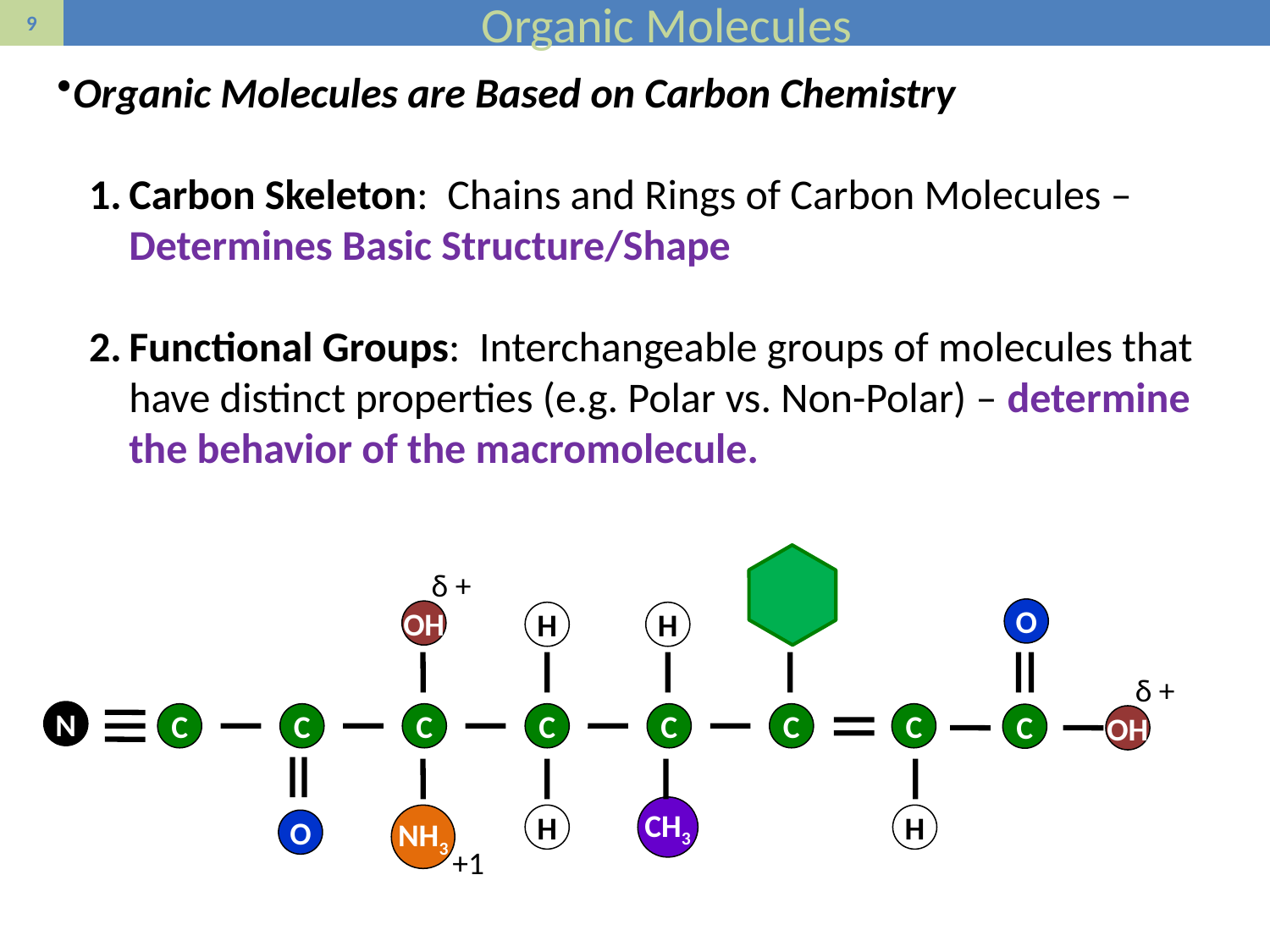

# Organic Molecules
Organic Molecules are Based on Carbon Chemistry

Carbon Skeleton:  Chains and Rings of Carbon Molecules – Determines Basic Structure/Shape

Functional Groups:  Interchangeable groups of molecules that have distinct properties (e.g. Polar vs. Non-Polar) – determine the behavior of the macromolecule.

δ +
OH
O
H
H

C
C
C

C

C
C
C
C

δ +
OH
N
CH3
NH3
+1
H
H
O